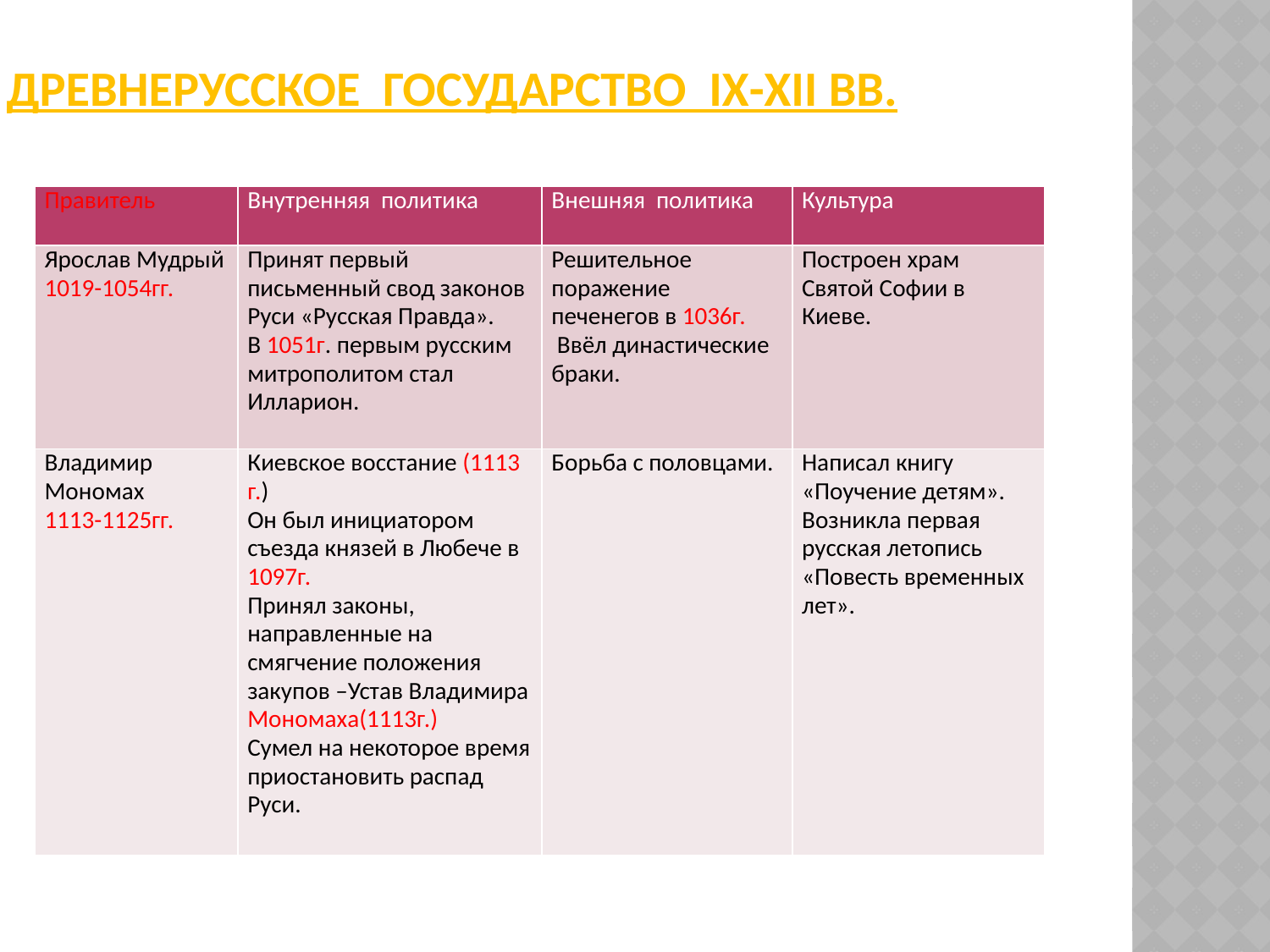

# Древнерусское  государство  IX-XII вв.
| Правитель | Внутренняя политика | Внешняя политика | Культура |
| --- | --- | --- | --- |
| Ярослав Мудрый 1019-1054гг. | Принят первый письменный свод законов Руси «Русская Правда». В 1051г. первым русским митрополитом стал Илларион. | Решительное поражение печенегов в 1036г. Ввёл династические браки. | Построен храм Святой Софии в Киеве. |
| Владимир Мономах 1113-1125гг. | Киевское восстание (1113 г.) Он был инициатором съезда князей в Любече в 1097г. Принял законы, направленные на смягчение положения закупов –Устав Владимира Мономаха(1113г.) Сумел на некоторое время приостановить распад Руси. | Борьба с половцами. | Написал книгу «Поучение детям». Возникла первая русская летопись «Повесть временных лет». |